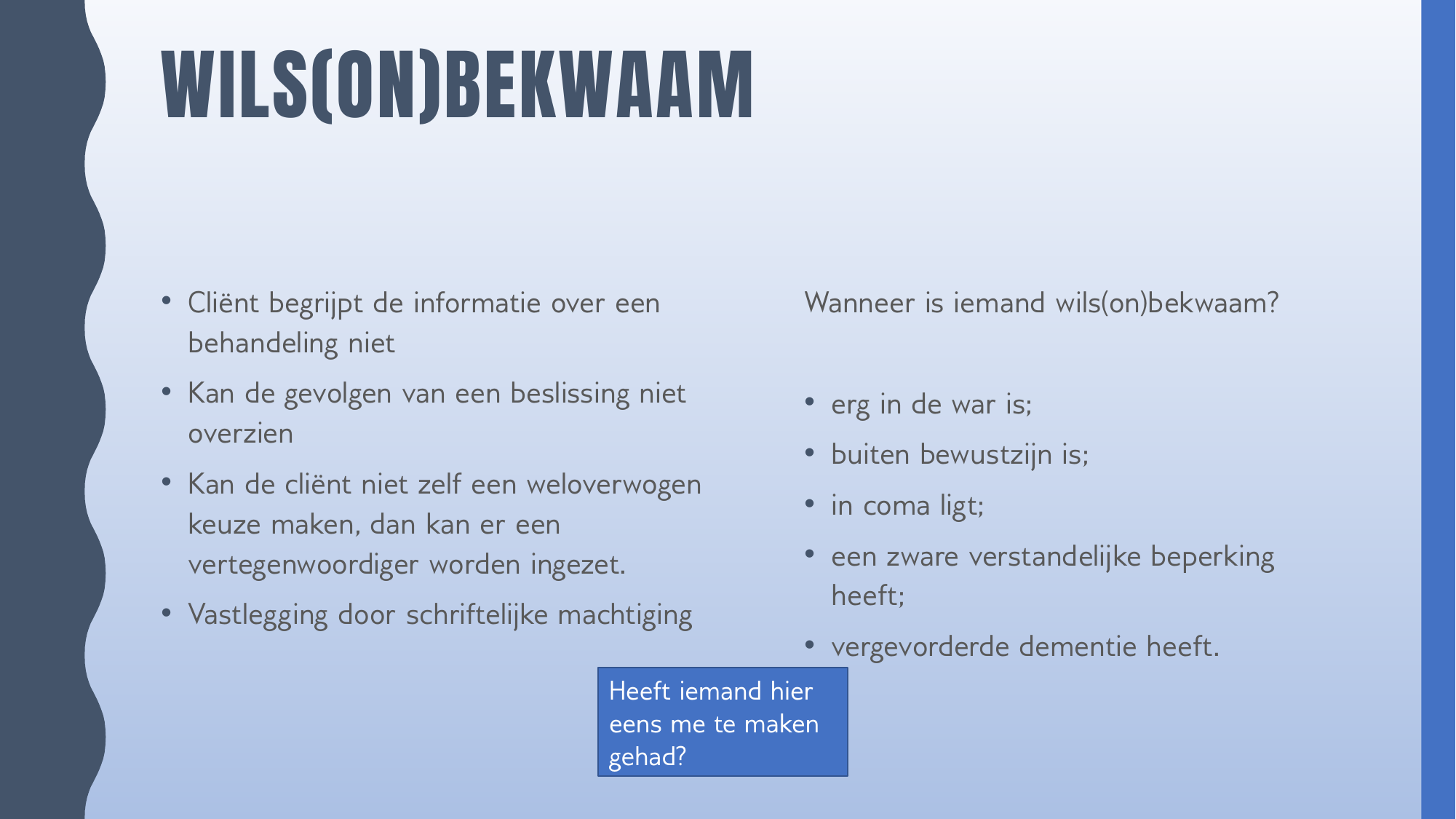

# Wils(on)bekwaam
Cliënt begrijpt de informatie over een behandeling niet
Kan de gevolgen van een beslissing niet overzien
Kan de cliënt niet zelf een weloverwogen keuze maken, dan kan er een vertegenwoordiger worden ingezet.
Vastlegging door schriftelijke machtiging

Wanneer is iemand wils(on)bekwaam?

erg in de war is;
buiten bewustzijn is;
in coma ligt;
een zware verstandelijke beperking heeft;
vergevorderde dementie heeft.

Heeft iemand hier eens me te maken gehad?